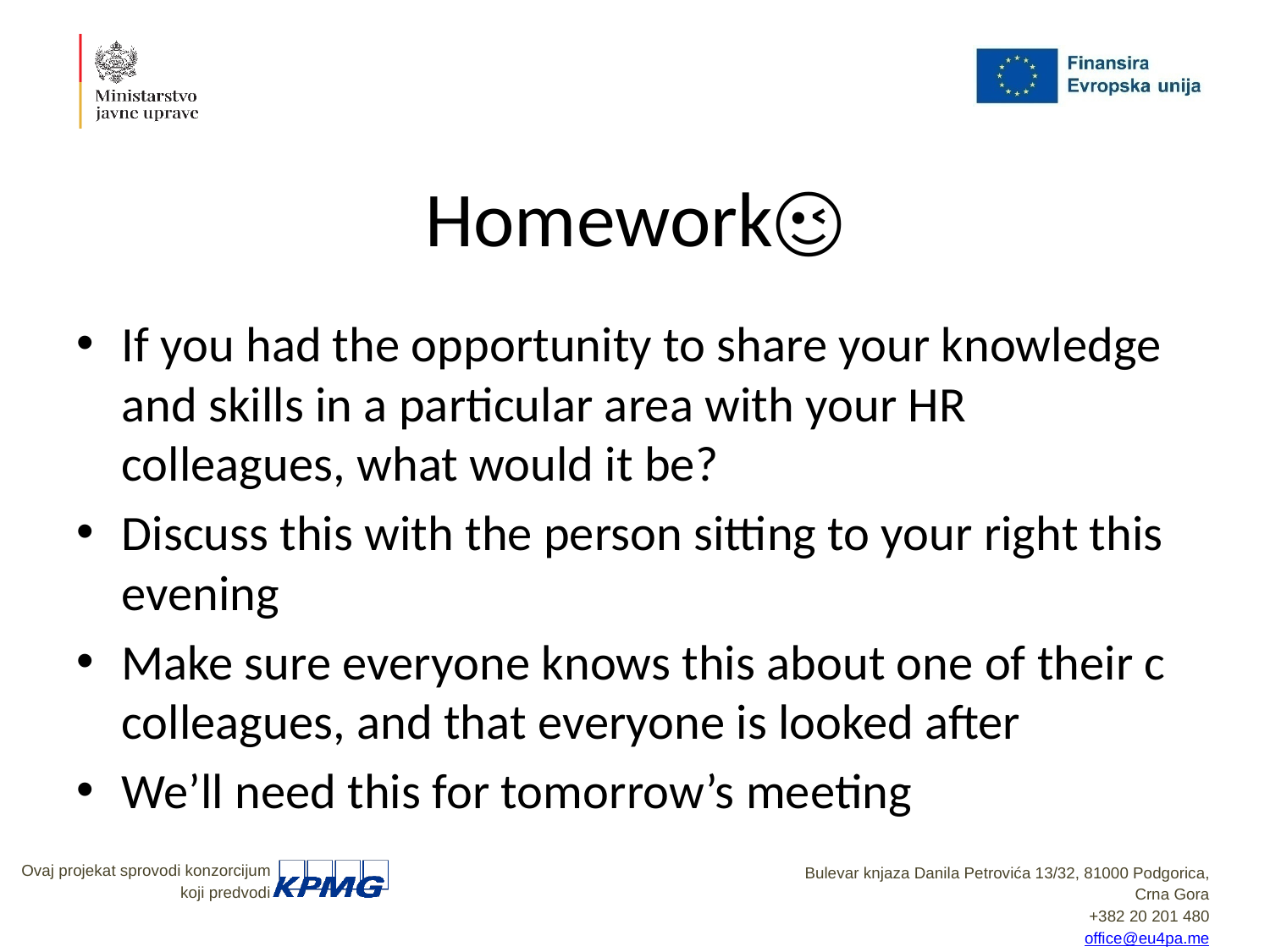

# Homework😉

If you had the opportunity to share your knowledge and skills in a particular area with your HR colleagues, what would it be?
Discuss this with the person sitting to your right this evening
Make sure everyone knows this about one of their c colleagues, and that everyone is looked after
We’ll need this for tomorrow’s meeting